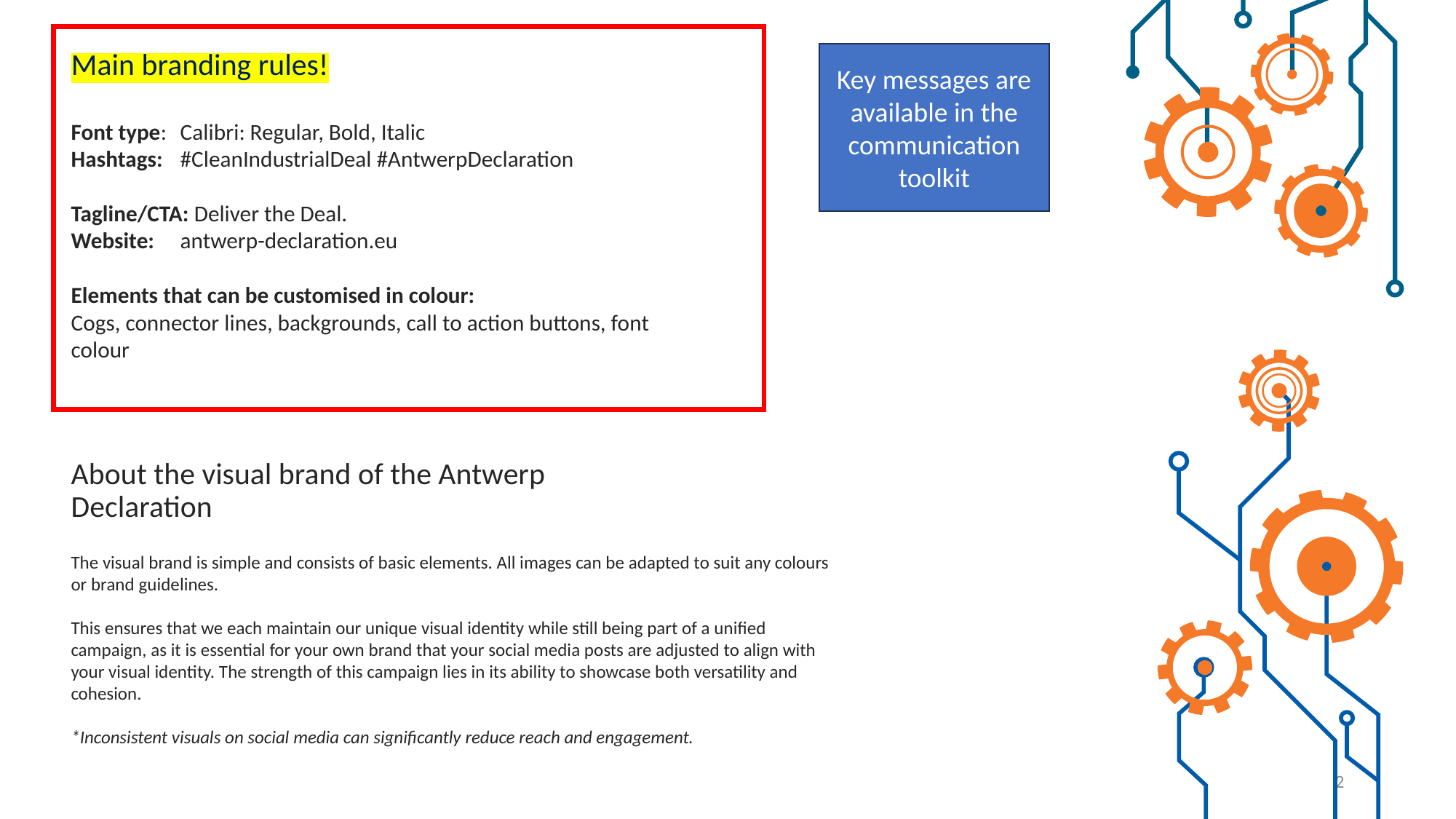

Main branding rules!
Key messages are available in the communication toolkit
Font type: 	Calibri: Regular, Bold, Italic
Hashtags:	#CleanIndustrialDeal #AntwerpDeclaration
Tagline/CTA: Deliver the Deal.
Website:	antwerp-declaration.eu

Elements that can be customised in colour:
Cogs, connector lines, backgrounds, call to action buttons, font colour

About the visual brand of the Antwerp Declaration
The visual brand is simple and consists of basic elements. All images can be adapted to suit any colours or brand guidelines.

This ensures that we each maintain our unique visual identity while still being part of a unified campaign, as it is essential for your own brand that your social media posts are adjusted to align with your visual identity. The strength of this campaign lies in its ability to showcase both versatility and cohesion.

*Inconsistent visuals on social media can significantly reduce reach and engagement.

2